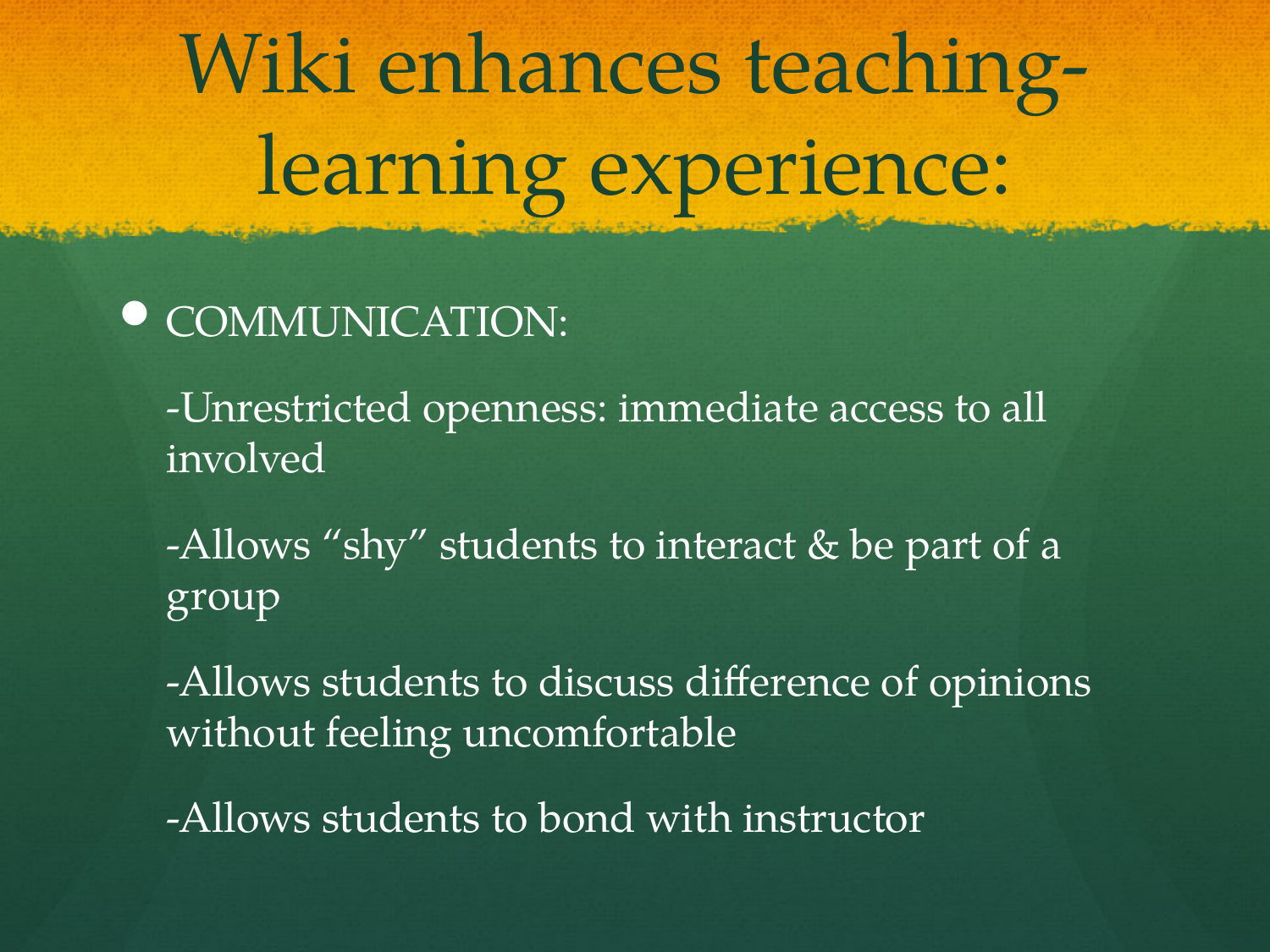

# Wiki enhances teaching-learning experience:
COMMUNICATION:
	-Unrestricted openness: immediate access to all involved
	-Allows “shy” students to interact & be part of a group
	-Allows students to discuss difference of opinions without feeling uncomfortable
	-Allows students to bond with instructor